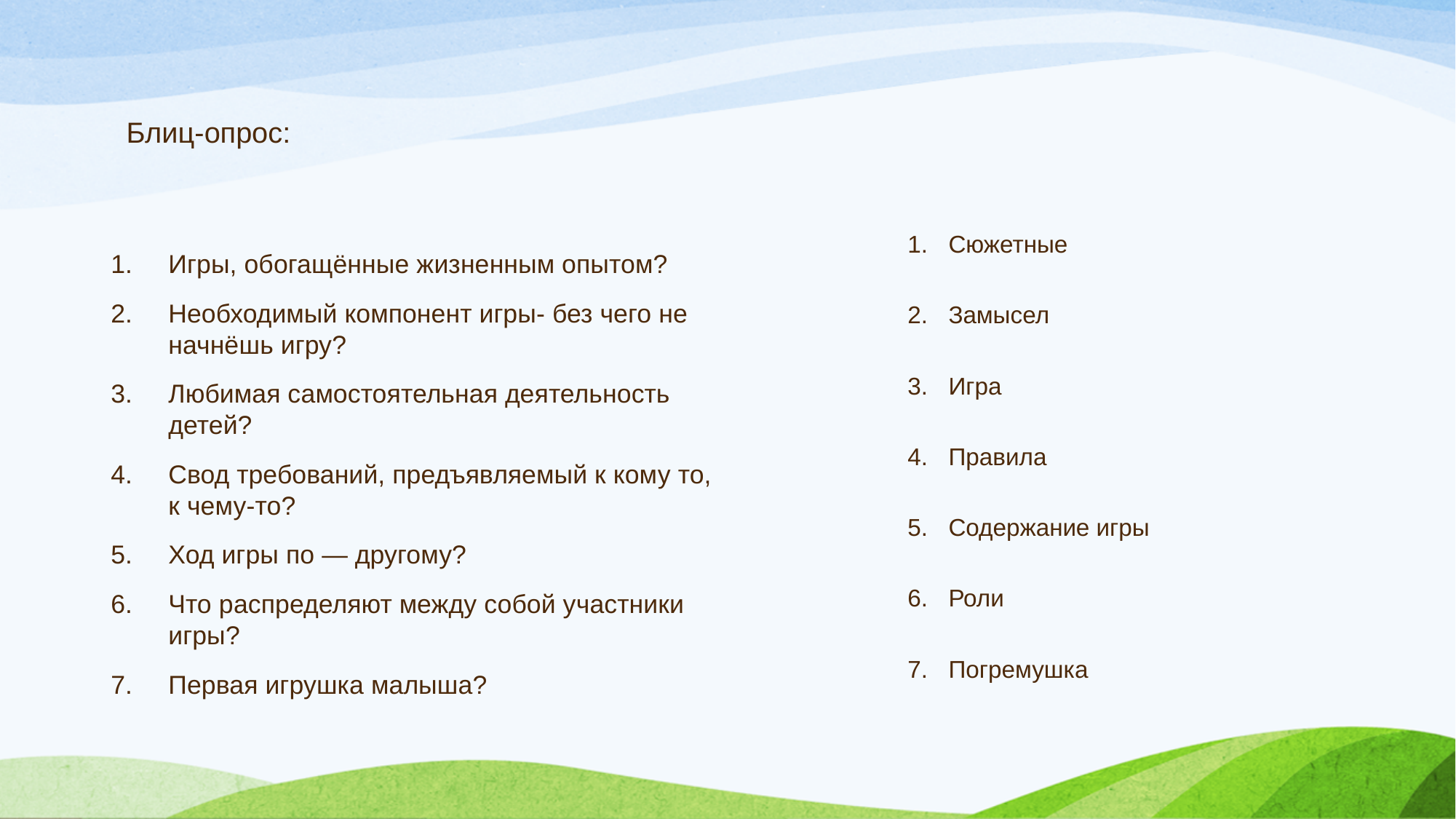

# Блиц-опрос:
Сюжетные
Замысел
Игра
Правила
Содержание игры
Роли
Погремушка
Игры, обогащённые жизненным опытом?
Необходимый компонент игры- без чего не начнёшь игру?
Любимая самостоятельная деятельность детей?
Свод требований, предъявляемый к кому то, к чему-то?
Ход игры по — другому?
Что распределяют между собой участники игры?
Первая игрушка малыша?